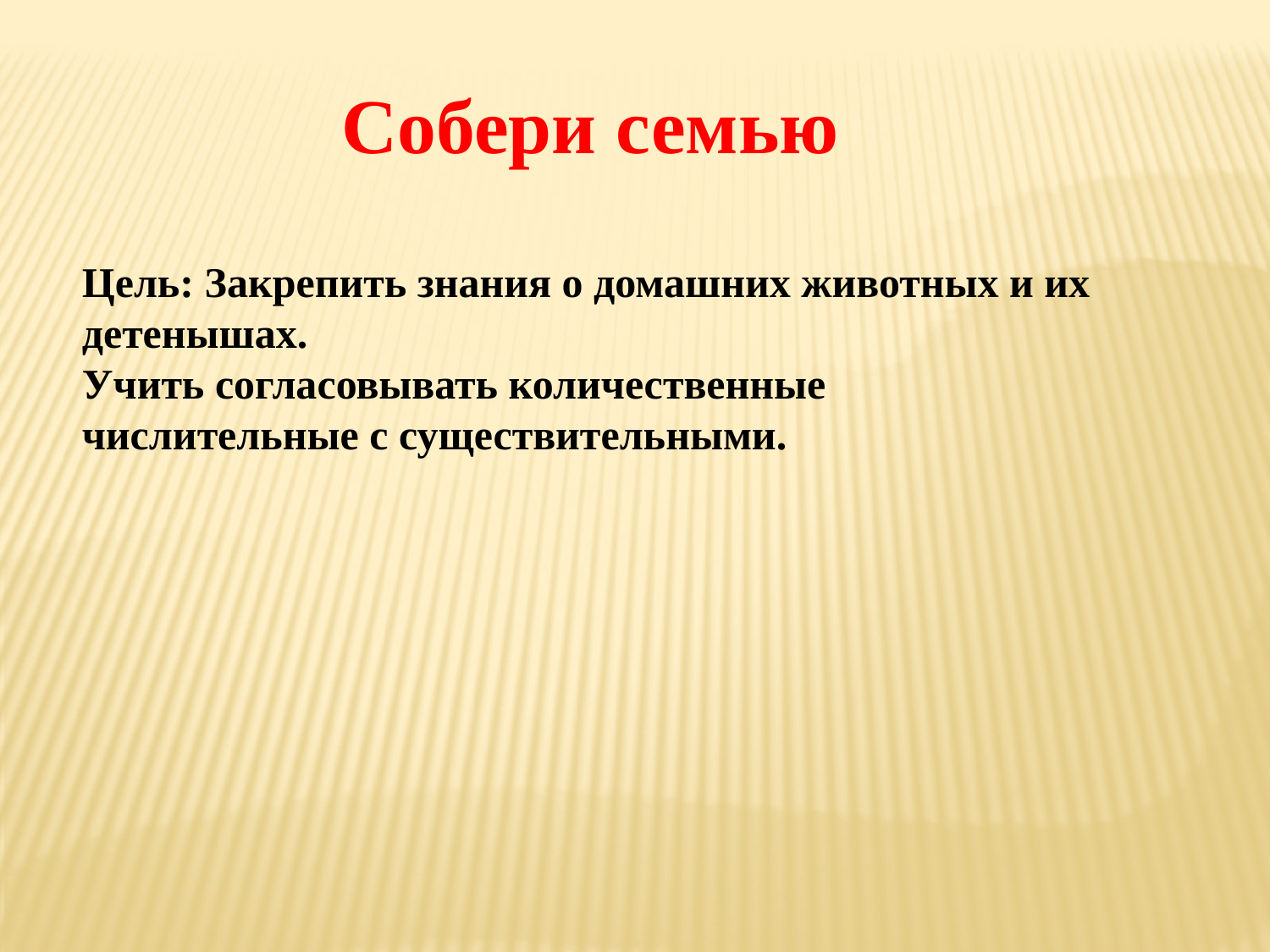

Собери семью
Цель: Закрепить знания о домашних животных и их детенышах.
Учить согласовывать количественные числительные с существительными.